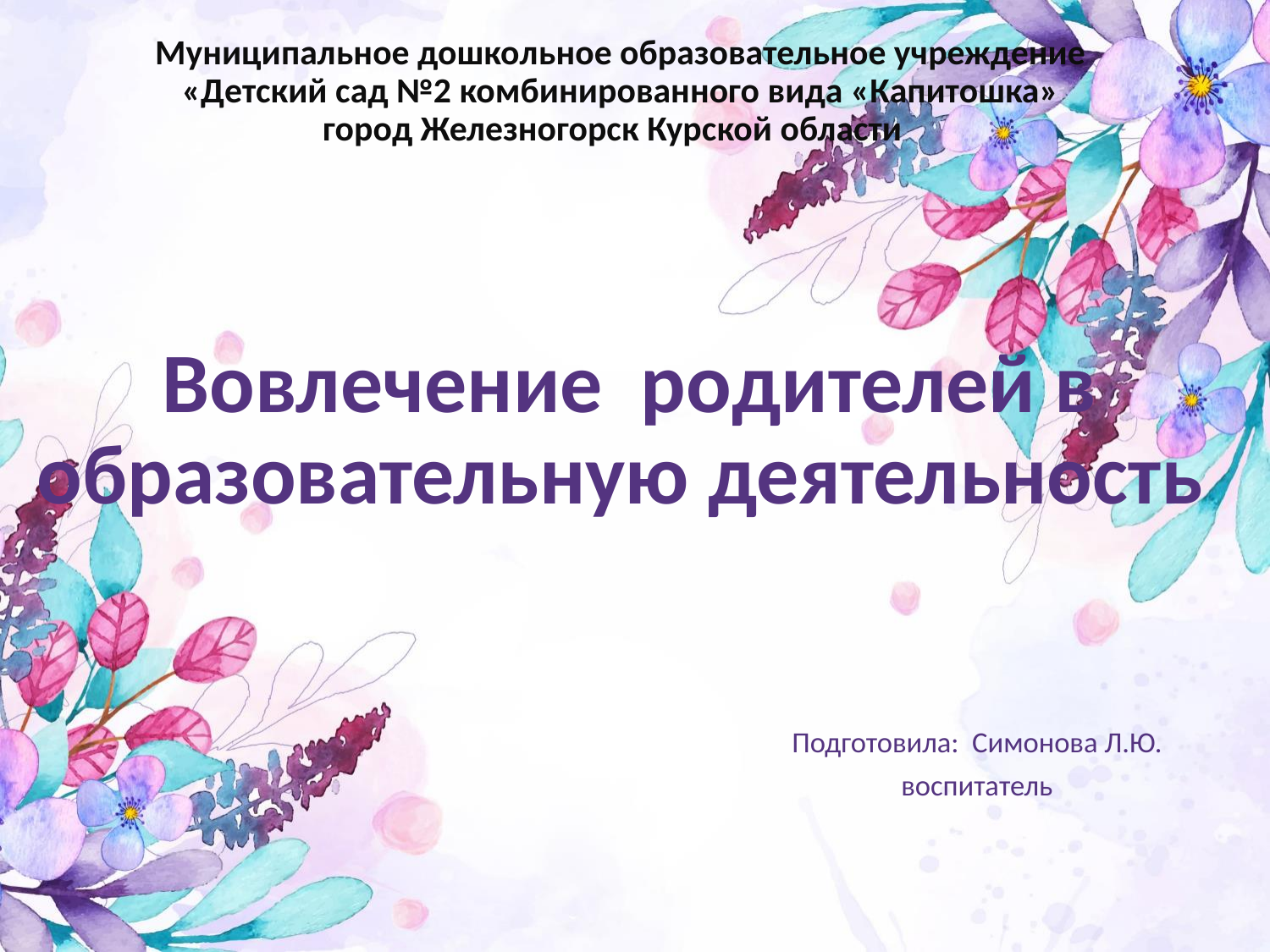

# Муниципальное дошкольное образовательное учреждение «Детский сад №2 комбинированного вида «Капитошка» город Железногорск Курской области Вовлечение  родителей в образовательную деятельность
Подготовила:  Симонова Л.Ю.
воспитатель